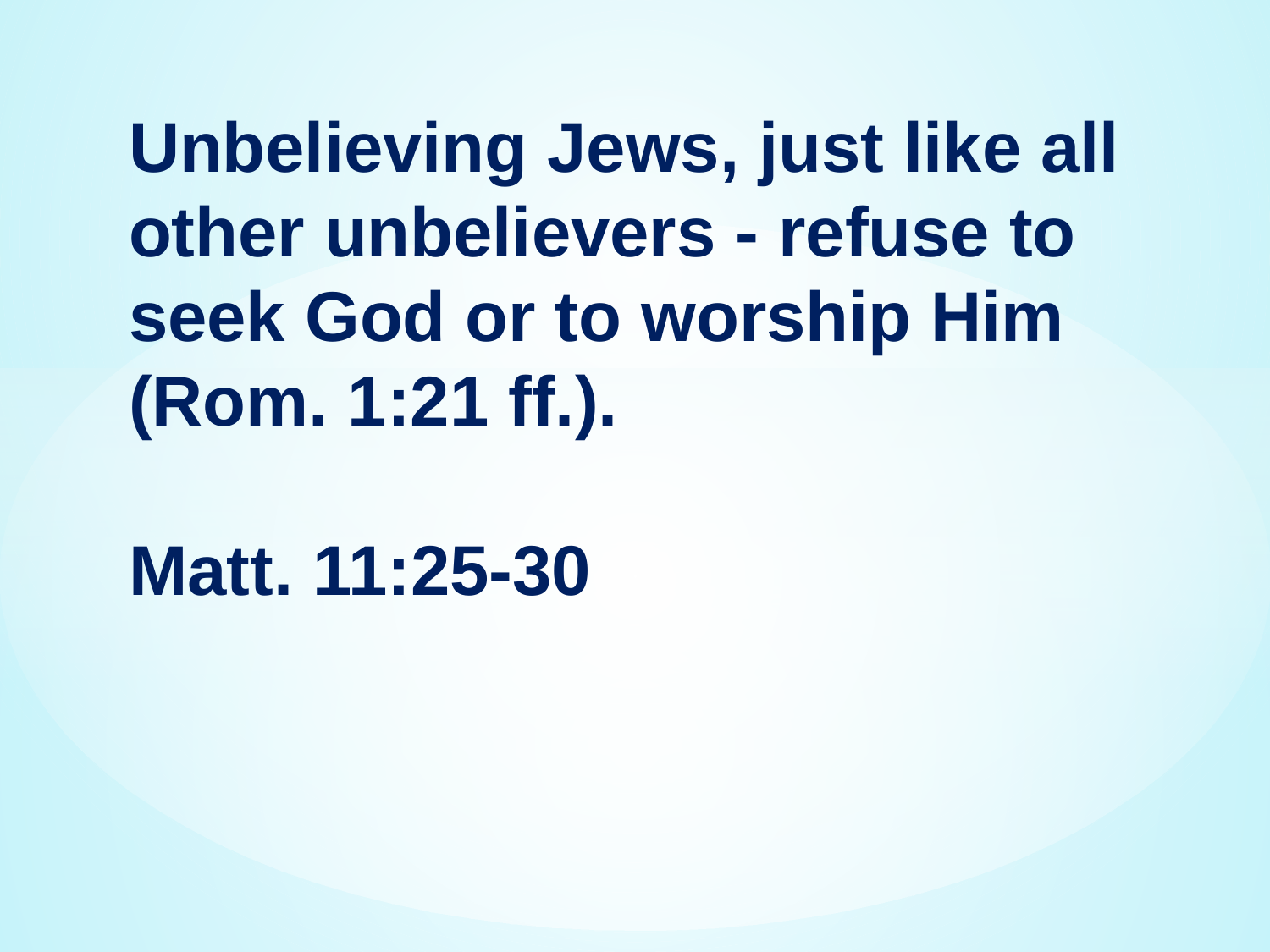

Unbelieving Jews, just like all other unbelievers - refuse to seek God or to worship Him
(Rom. 1:21 ff.).

Matt. 11:25-30